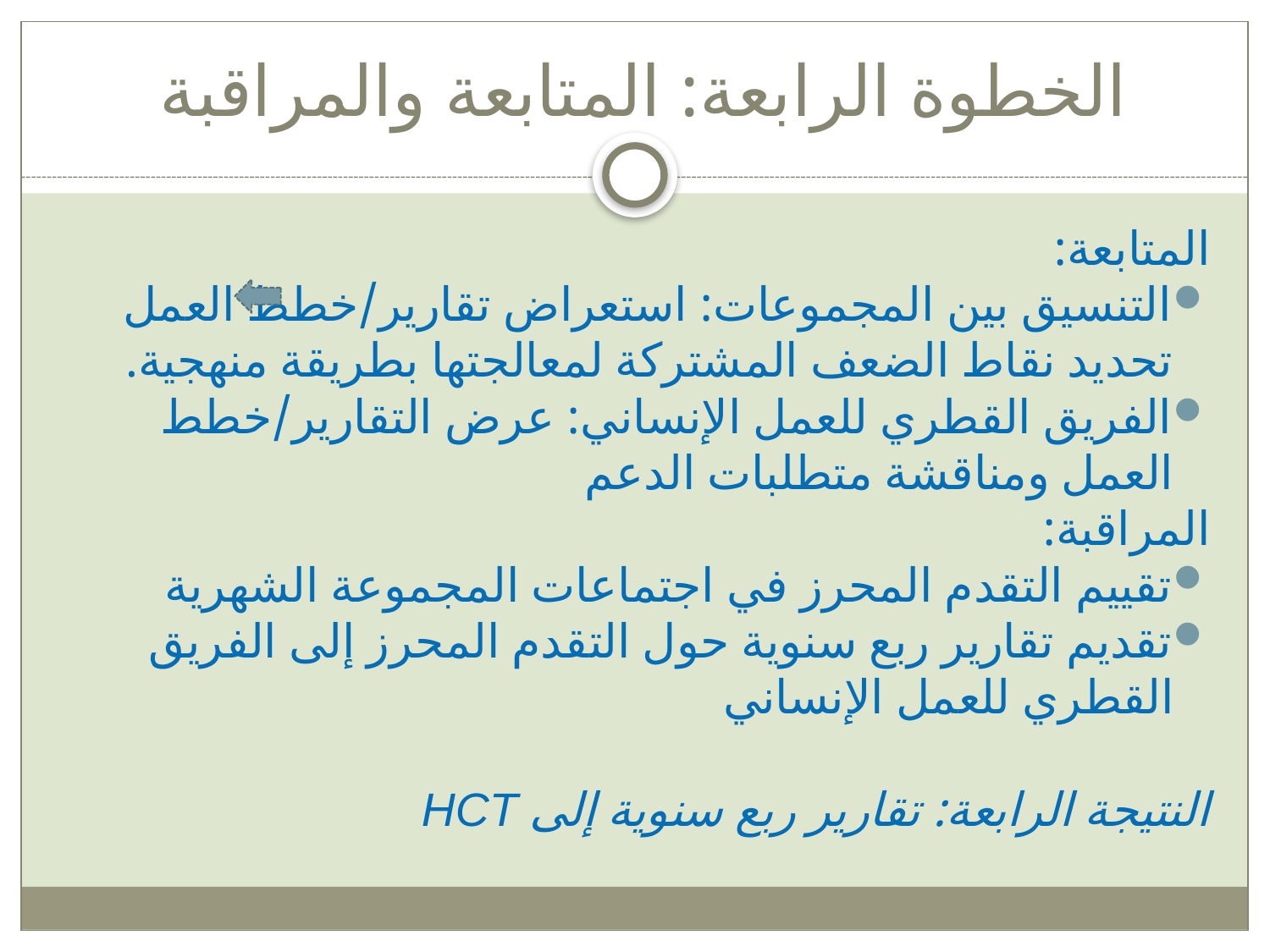

# الخطوة الرابعة: المتابعة والمراقبة
المتابعة:
التنسيق بين المجموعات: استعراض تقارير/خطط العمل 	تحديد نقاط الضعف المشتركة لمعالجتها بطريقة منهجية.
الفريق القطري للعمل الإنساني: عرض التقارير/خطط العمل ومناقشة متطلبات الدعم
المراقبة:
تقييم التقدم المحرز في اجتماعات المجموعة الشهرية
تقديم تقارير ربع سنوية حول التقدم المحرز إلى الفريق القطري للعمل الإنساني

النتيجة الرابعة: تقارير ربع سنوية إلى HCT